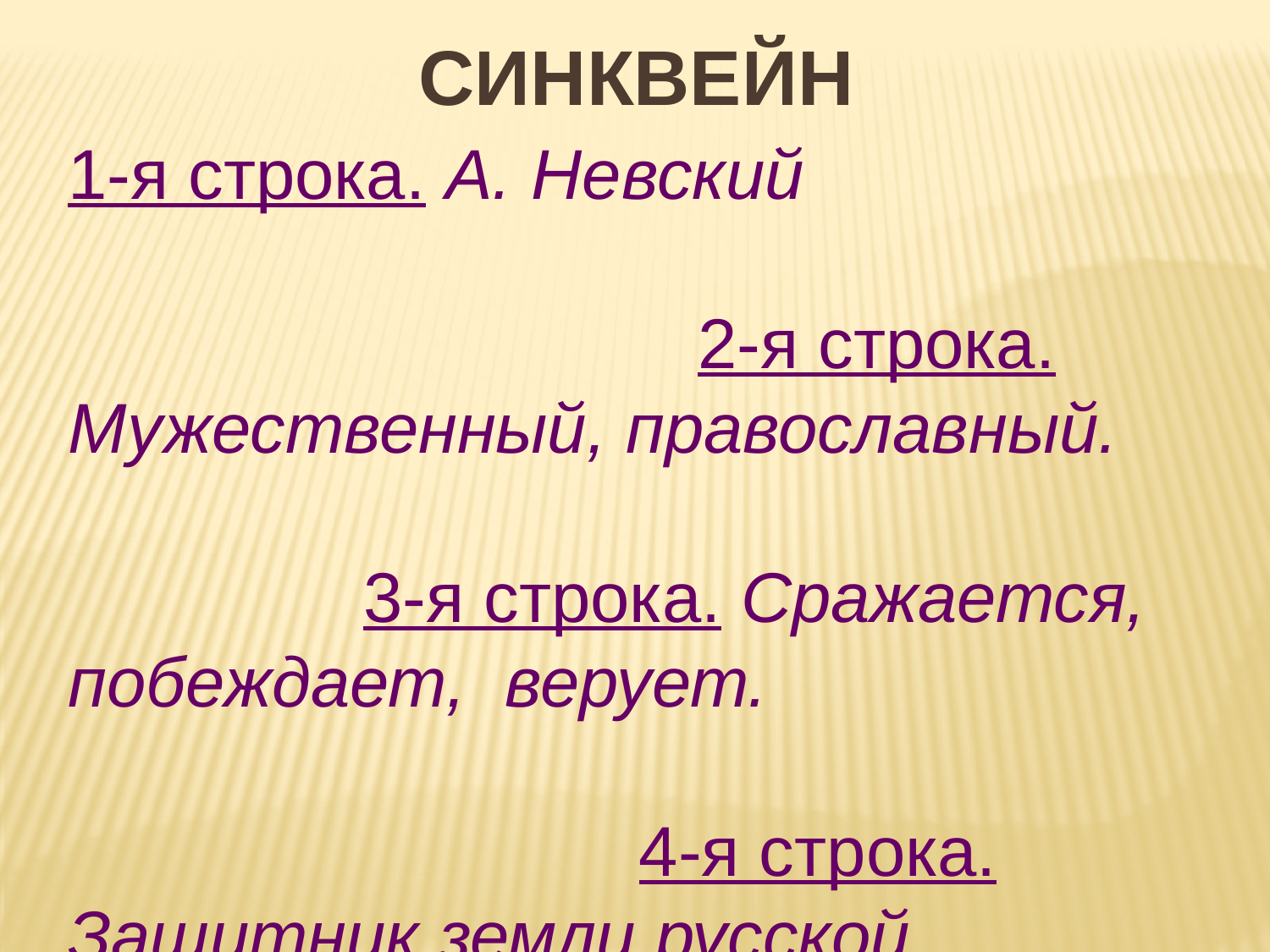

# СИНКВЕЙН
1-я строка. А. Невский                                                                                                                 2-я строка. Мужественный, православный.                                                                                3-я строка. Сражается, побеждает,  верует.                                                                                                               4-я строка. Защитник земли русской.                                                                                              5-я строка. Победитель.